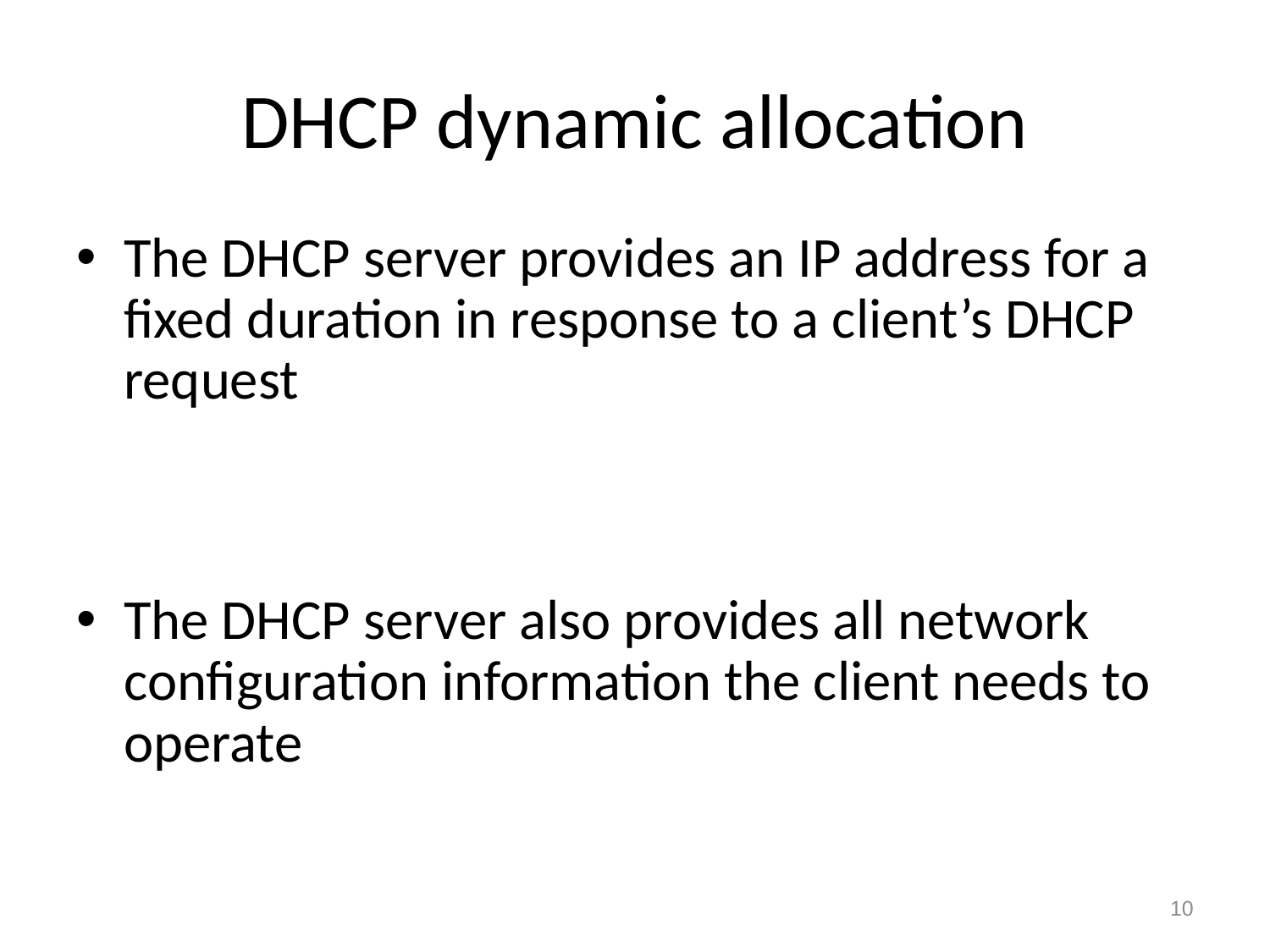

# DHCP dynamic allocation
The DHCP server provides an IP address for a fixed duration in response to a client’s DHCP request

The DHCP server also provides all network configuration information the client needs to operate

10